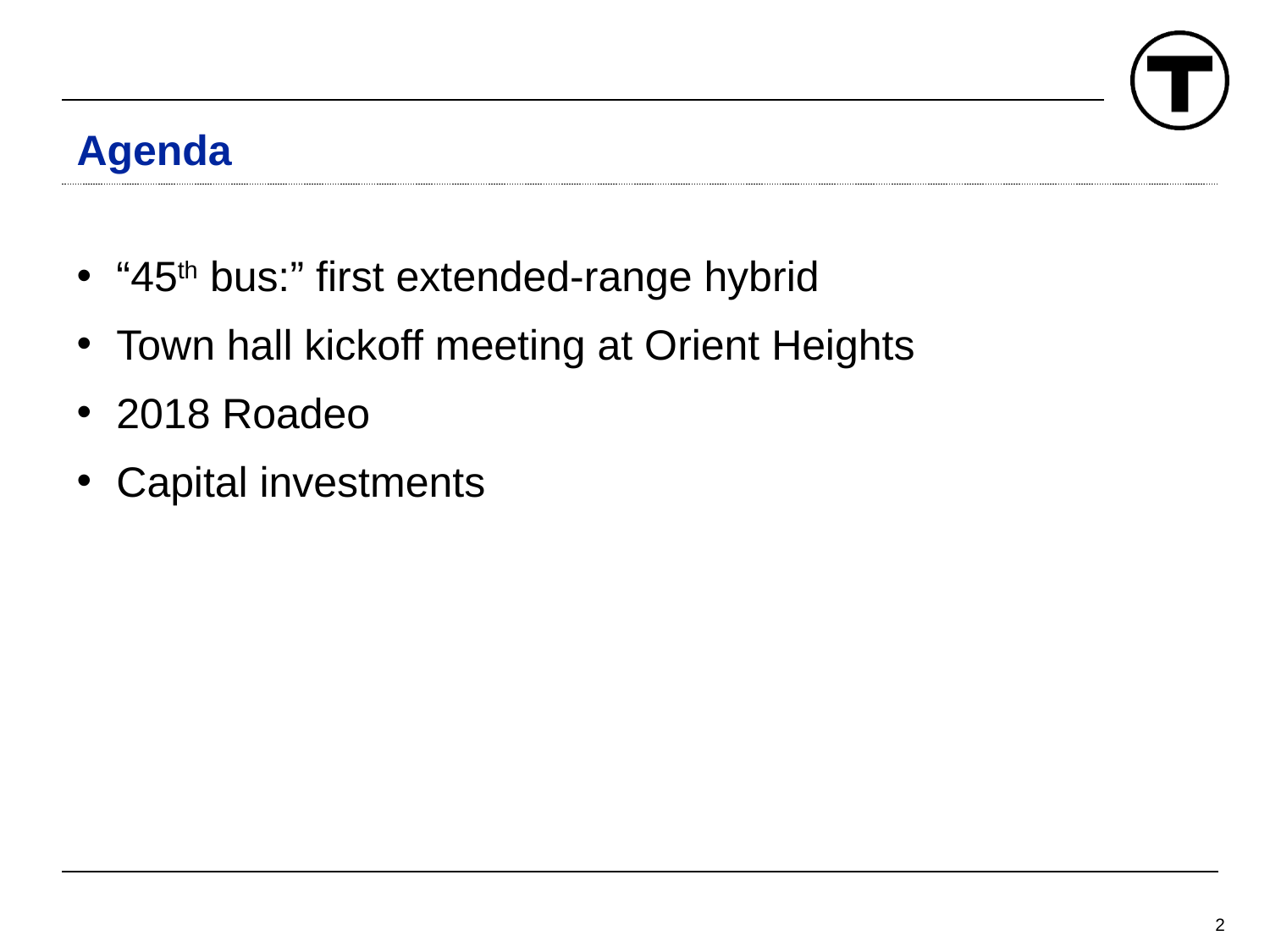

# Agenda
“45th bus:” first extended-range hybrid
Town hall kickoff meeting at Orient Heights
2018 Roadeo
Capital investments